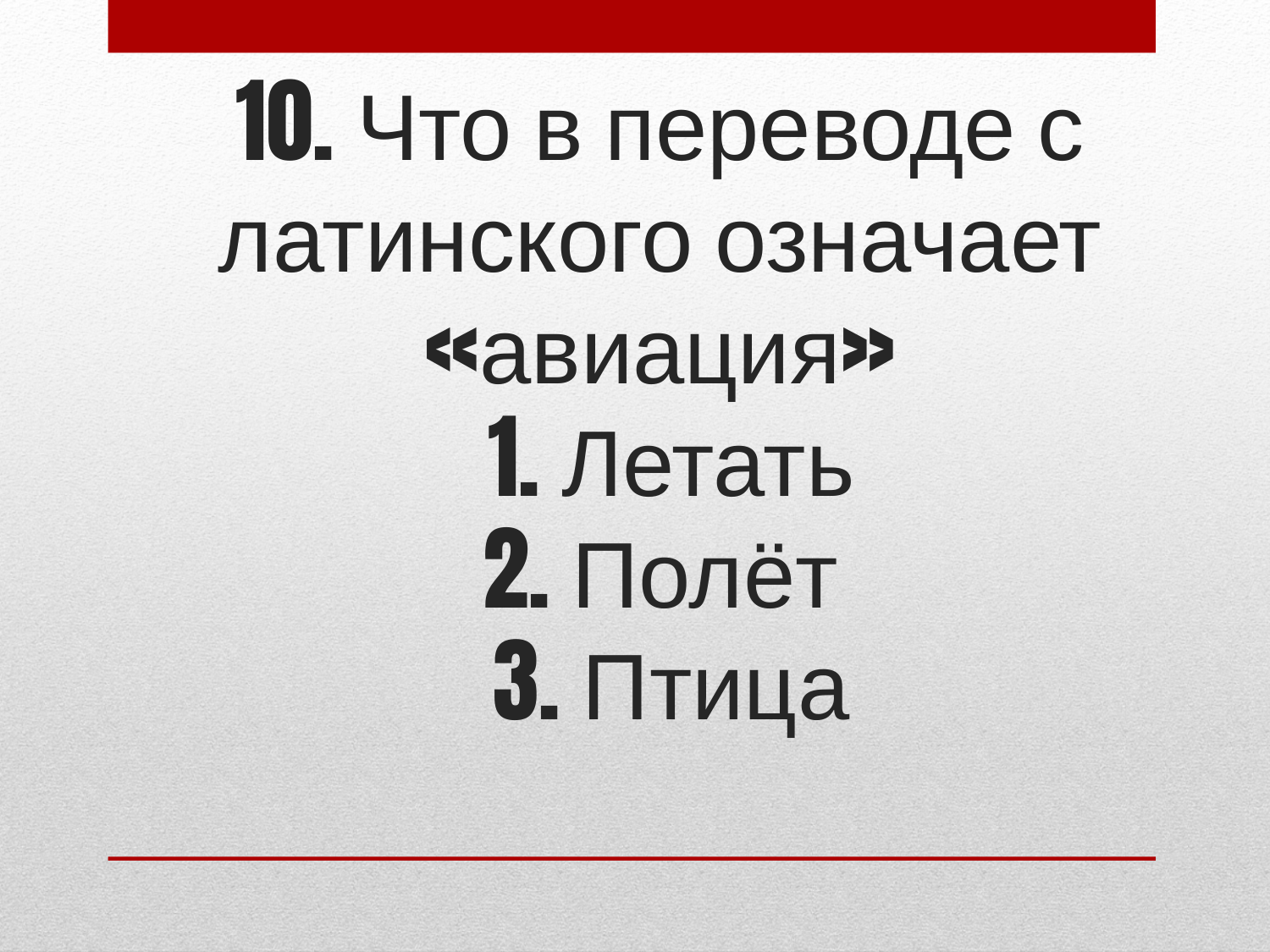

# 10. Что в переводе с латинского означает «авиация» 1. Летать 2. Полёт 3. Птица